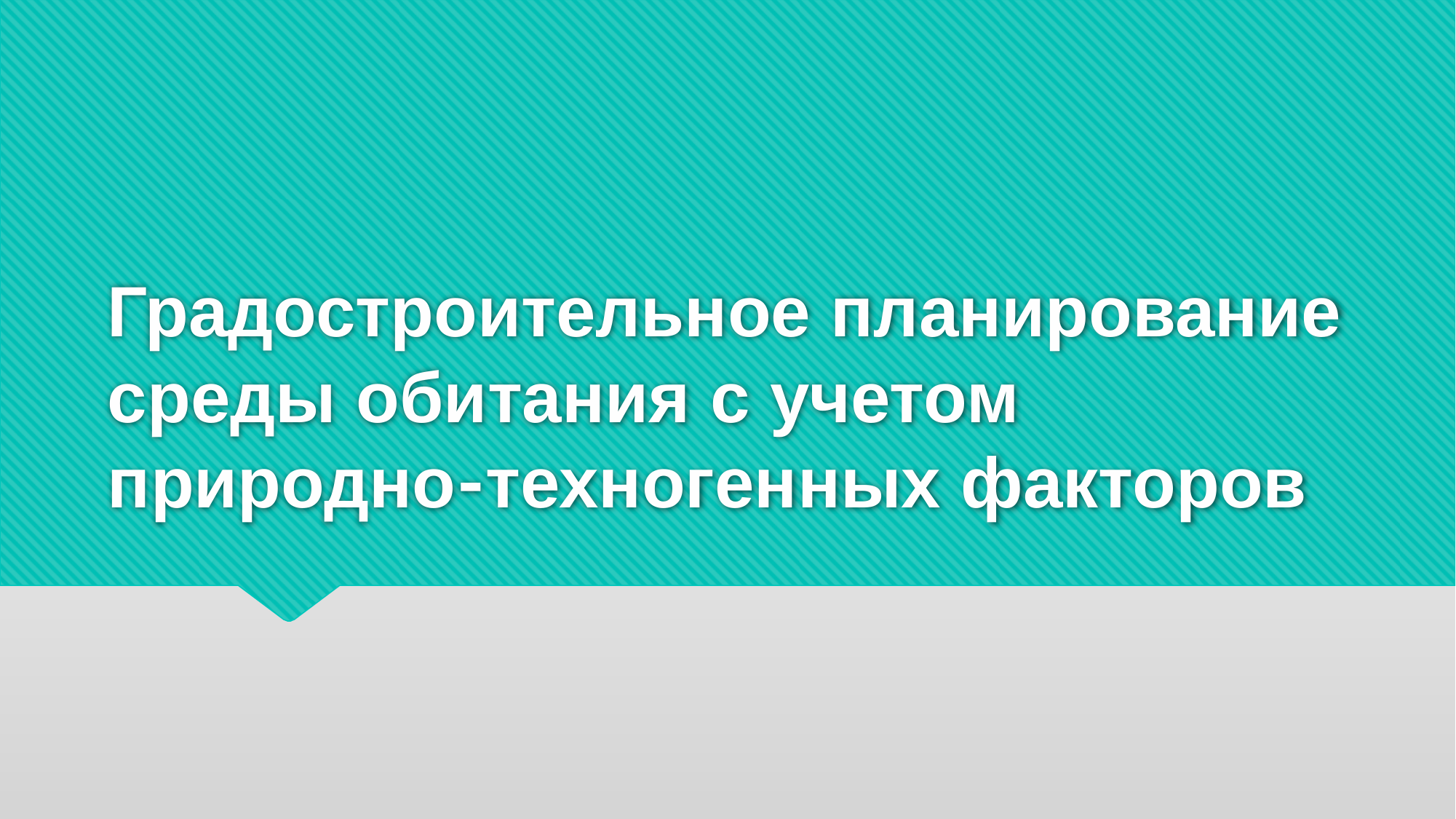

# Градостроительное планирование среды обитания с учетом природно-техногенных факторов